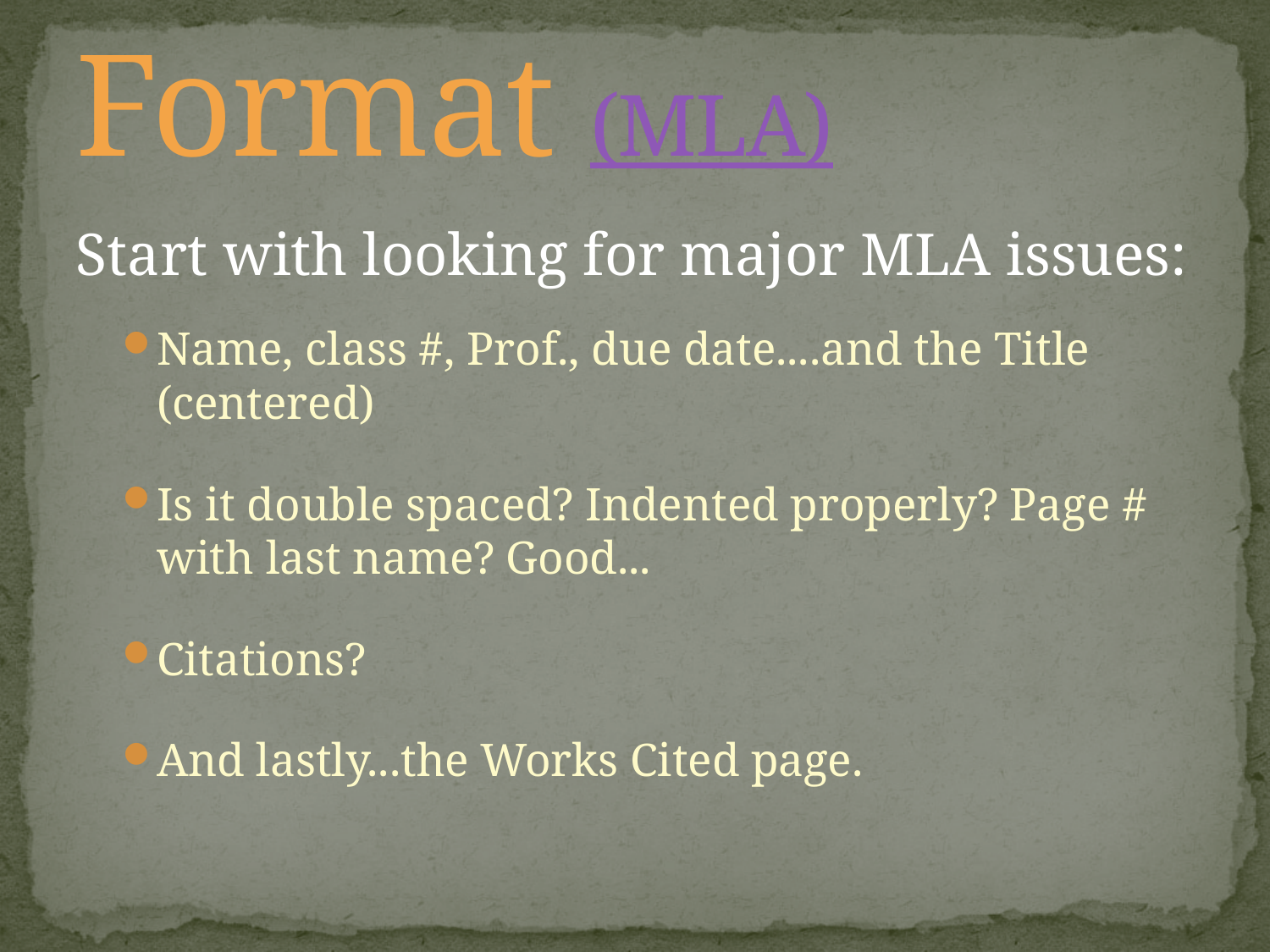

# Format (MLA)
Start with looking for major MLA issues:

Name, class #, Prof., due date....and the Title (centered)

Is it double spaced? Indented properly? Page # with last name? Good...

Citations?

And lastly...the Works Cited page.